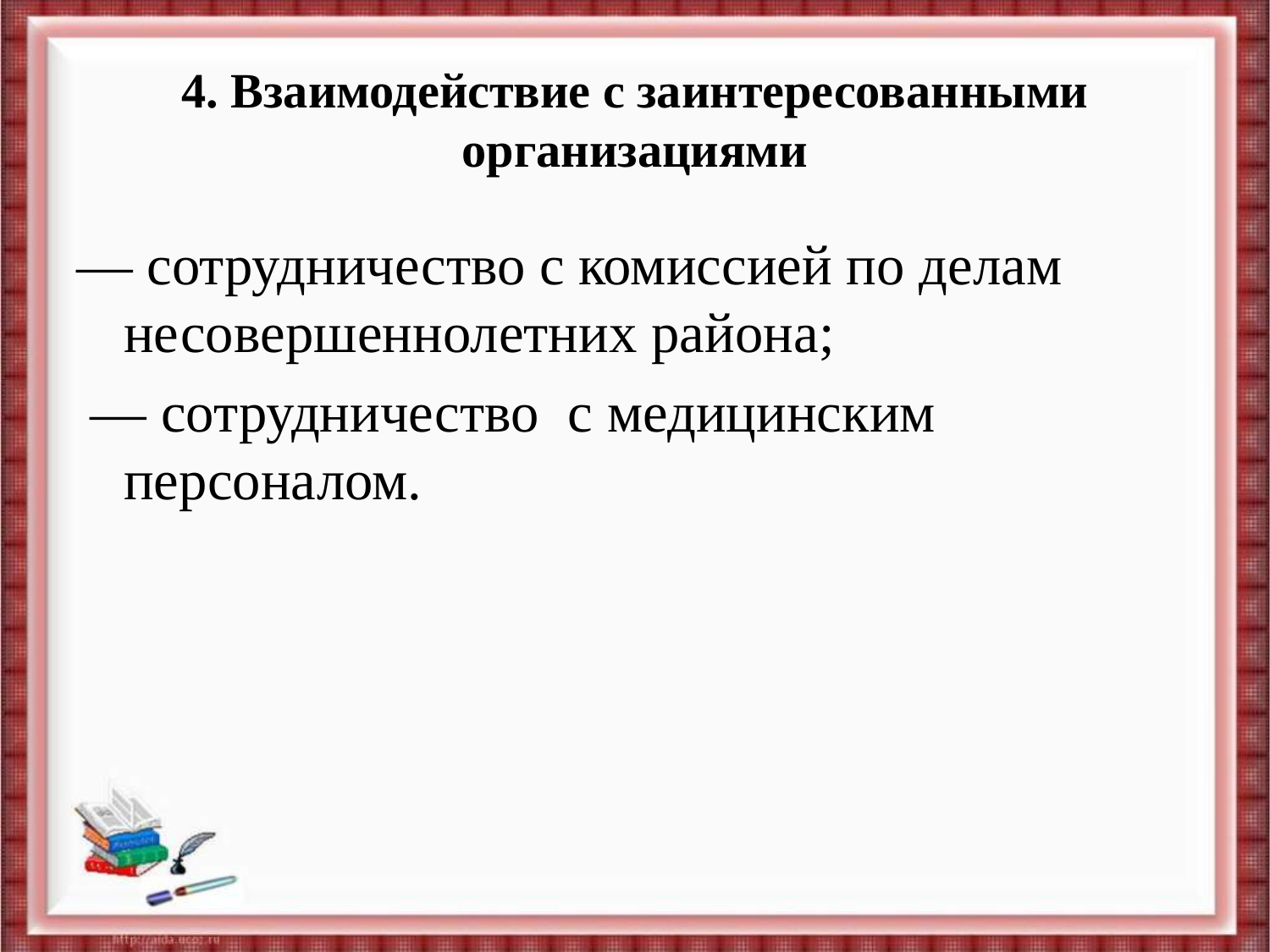

# 4. Взаимодействие с заинтересованными организациями
— сотрудничество с комиссией по делам несовершеннолетних района;
 — сотрудничество  с медицинским персоналом.